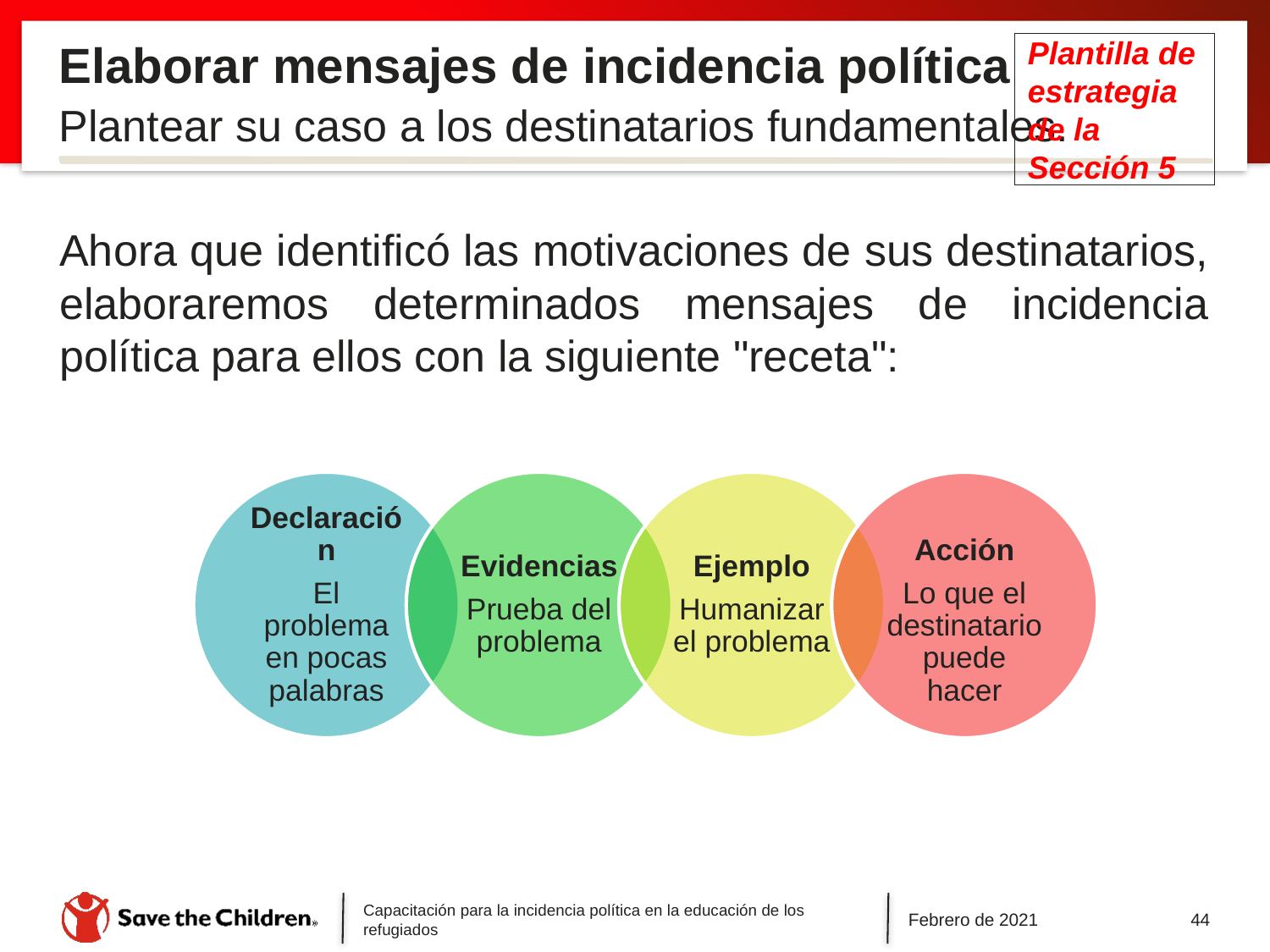

# Elaborar mensajes de incidencia política
Plantilla de estrategia de la Sección 5
Plantear su caso a los destinatarios fundamentales.
Ahora que identificó las motivaciones de sus destinatarios, elaboraremos determinados mensajes de incidencia política para ellos con la siguiente "receta":

Declaración
El problema en pocas palabras
Evidencias
Prueba del problema
Ejemplo
Humanizar el problema
Acción
Lo que el destinatario puede hacer
Capacitación para la incidencia política en la educación de los refugiados
Febrero de 2021
44